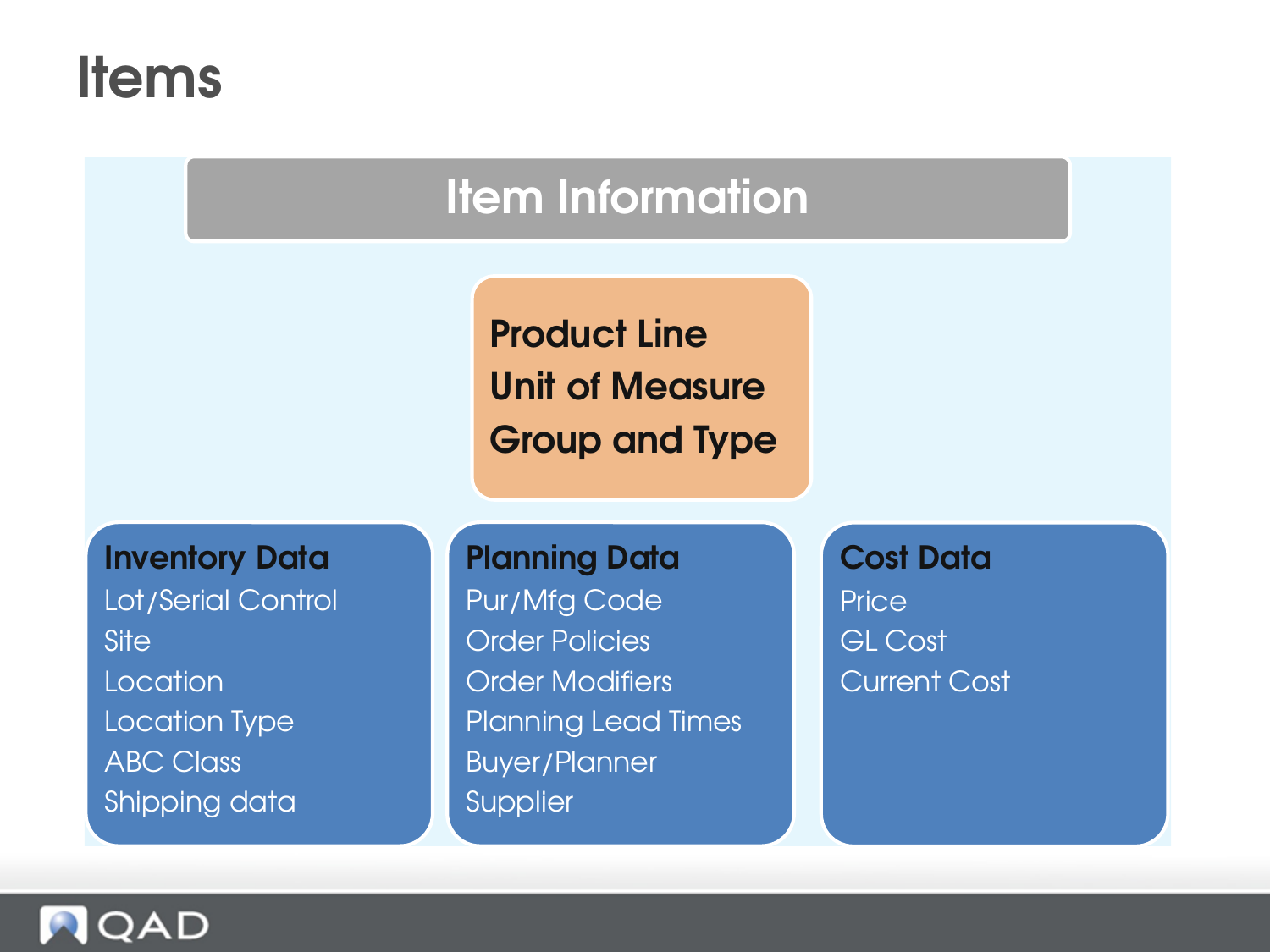

# Items
Item Information
Product Line
Unit of Measure
Group and Type
Inventory Data
Lot/Serial Control
Site
Location
Location Type
ABC Class
Shipping data
Planning Data
Pur/Mfg Code
Order Policies
Order Modifiers
Planning Lead Times
Buyer/Planner
Supplier
Cost Data
Price
GL Cost
Current Cost